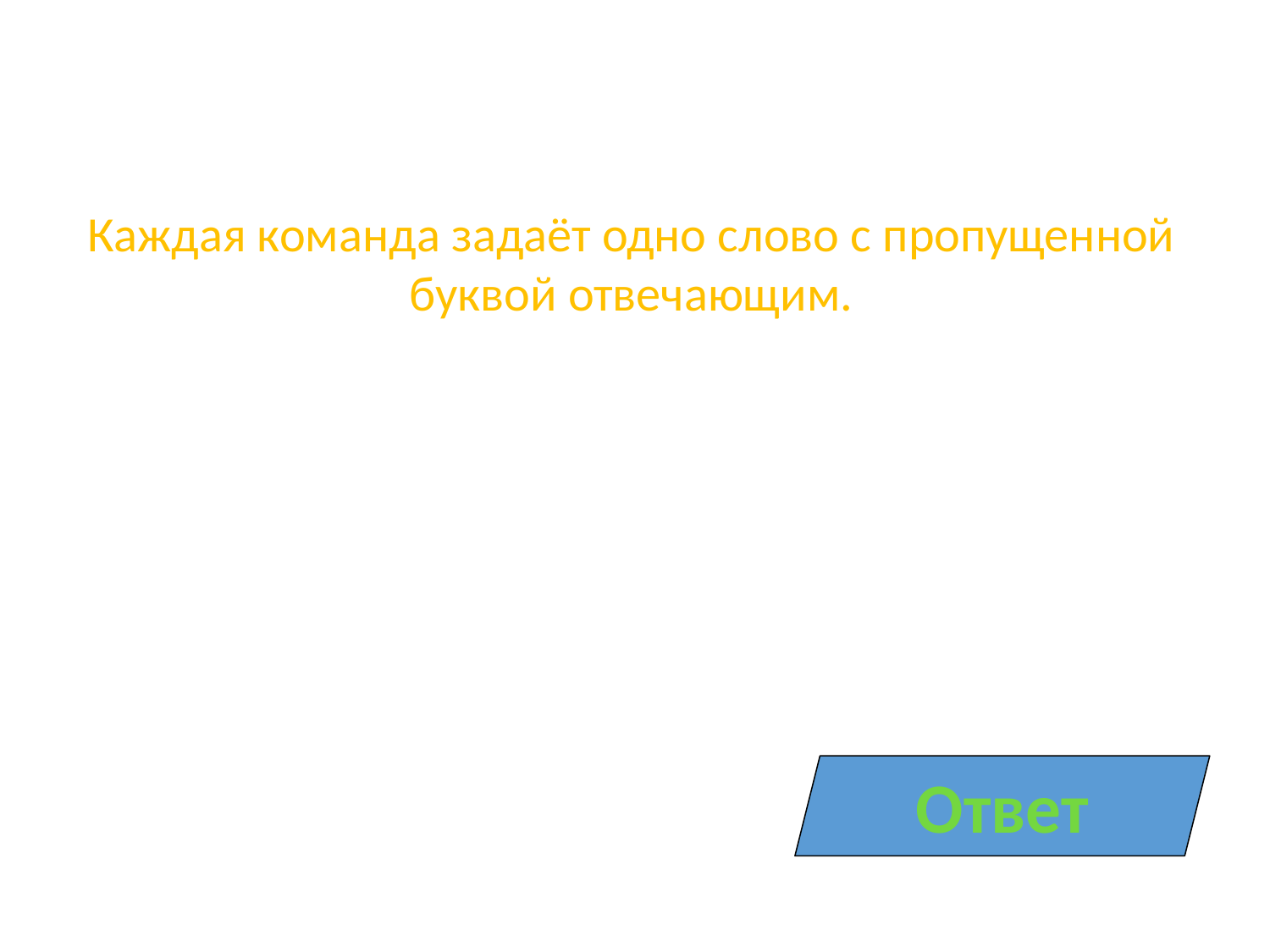

Каждая команда задаёт одно слово с пропущенной
буквой отвечающим.

Ответ